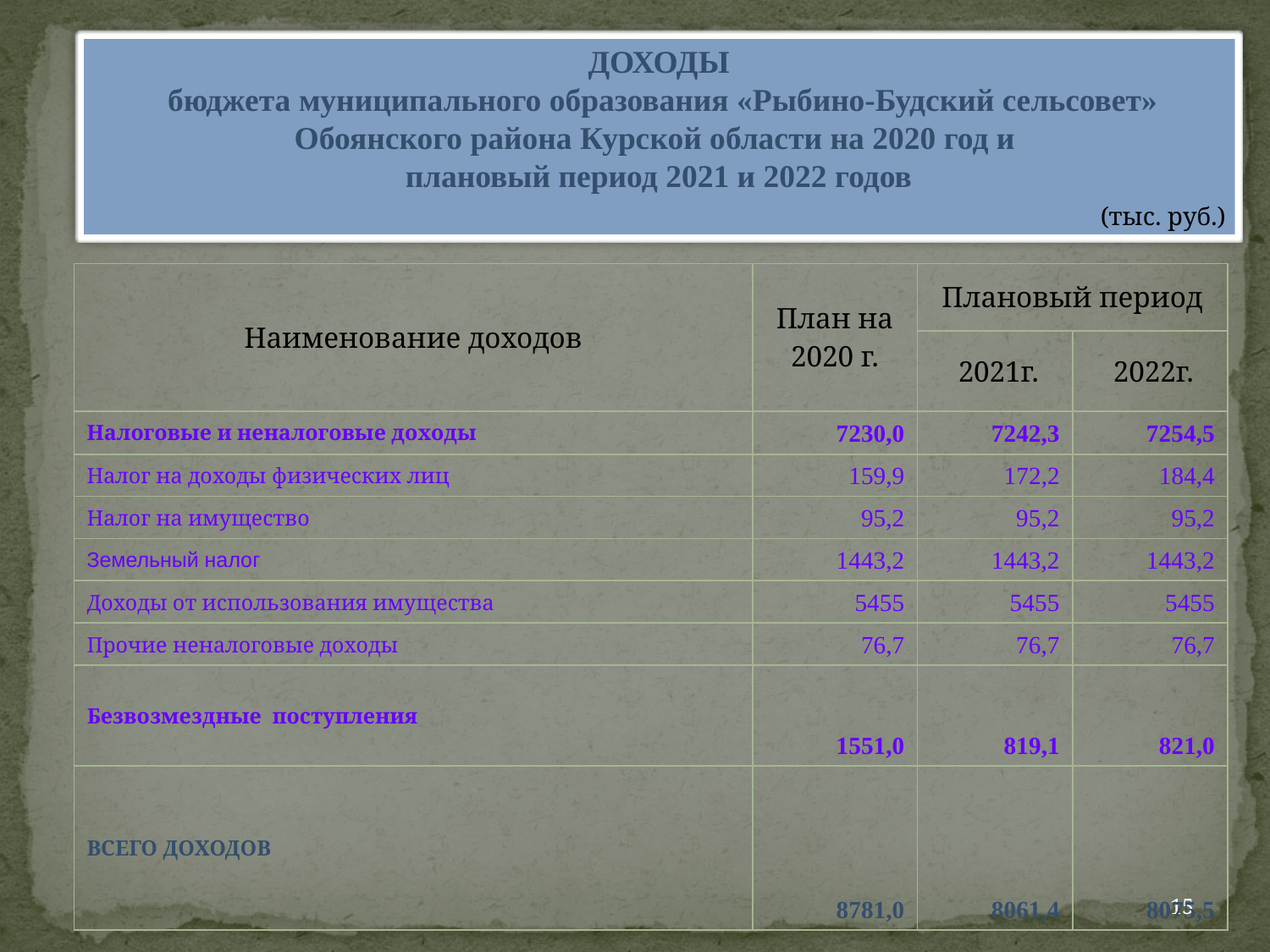

ДОХОДЫ
 бюджета муниципального образования «Рыбино-Будский сельсовет» Обоянского района Курской области на 2020 год и
плановый период 2021 и 2022 годов
                                                                                                              (тыс. руб.)

| Наименование доходов | План на 2020 г. | Плановый период |  |
| --- | --- | --- | --- |
|  |  | 2021г. | 2022г. |
| Налоговые и неналоговые доходы | 7230,0 | 7242,3 | 7254,5 |
| Налог на доходы физических лиц | 159,9 | 172,2 | 184,4 |
| Налог на имущество | 95,2 | 95,2 | 95,2 |
| Земельный налог | 1443,2 | 1443,2 | 1443,2 |
| Доходы от использования имущества | 5455 | 5455 | 5455 |
| Прочие неналоговые доходы | 76,7 | 76,7 | 76,7 |
| Безвозмездные поступления | 1551,0 | 819,1 | 821,0 |
| ВСЕГО ДОХОДОВ | 8781,0 | 8061,4 | 8075,5 |
15